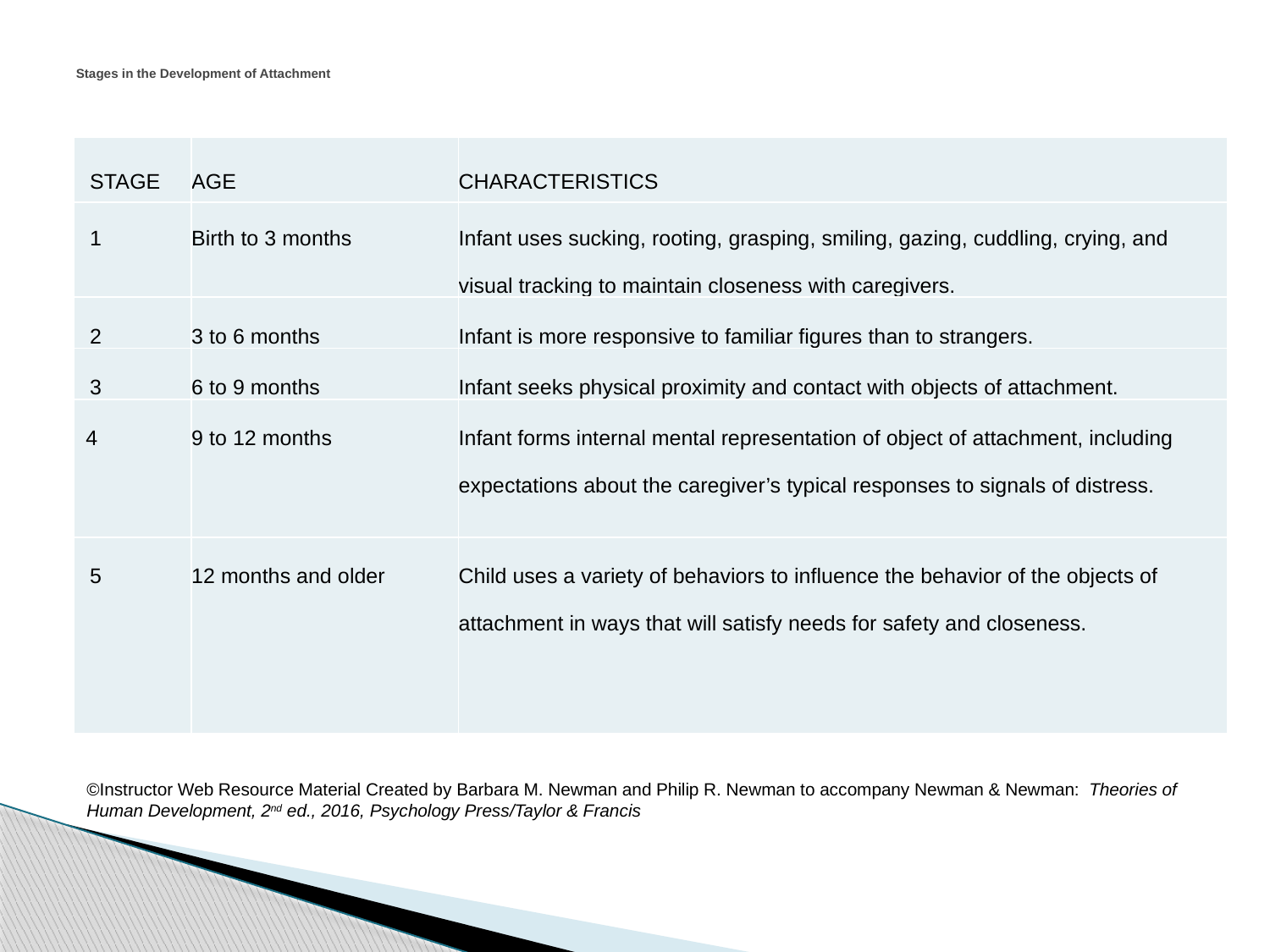

# Stages in the Development of Attachment
| STAGE | AGE | CHARACTERISTICS |
| --- | --- | --- |
| 1 | Birth to 3 months | Infant uses sucking, rooting, grasping, smiling, gazing, cuddling, crying, and visual tracking to maintain closeness with caregivers. |
| 2 | 3 to 6 months | Infant is more responsive to familiar figures than to strangers. |
| 3 | 6 to 9 months | Infant seeks physical proximity and contact with objects of attachment. |
| 4 | 9 to 12 months | Infant forms internal mental representation of object of attachment, including expectations about the caregiver’s typical responses to signals of distress. |
| 5 | 12 months and older | Child uses a variety of behaviors to influence the behavior of the objects of attachment in ways that will satisfy needs for safety and closeness. |
©Instructor Web Resource Material Created by Barbara M. Newman and Philip R. Newman to accompany Newman & Newman:  Theories of Human Development, 2nd ed., 2016, Psychology Press/Taylor & Francis